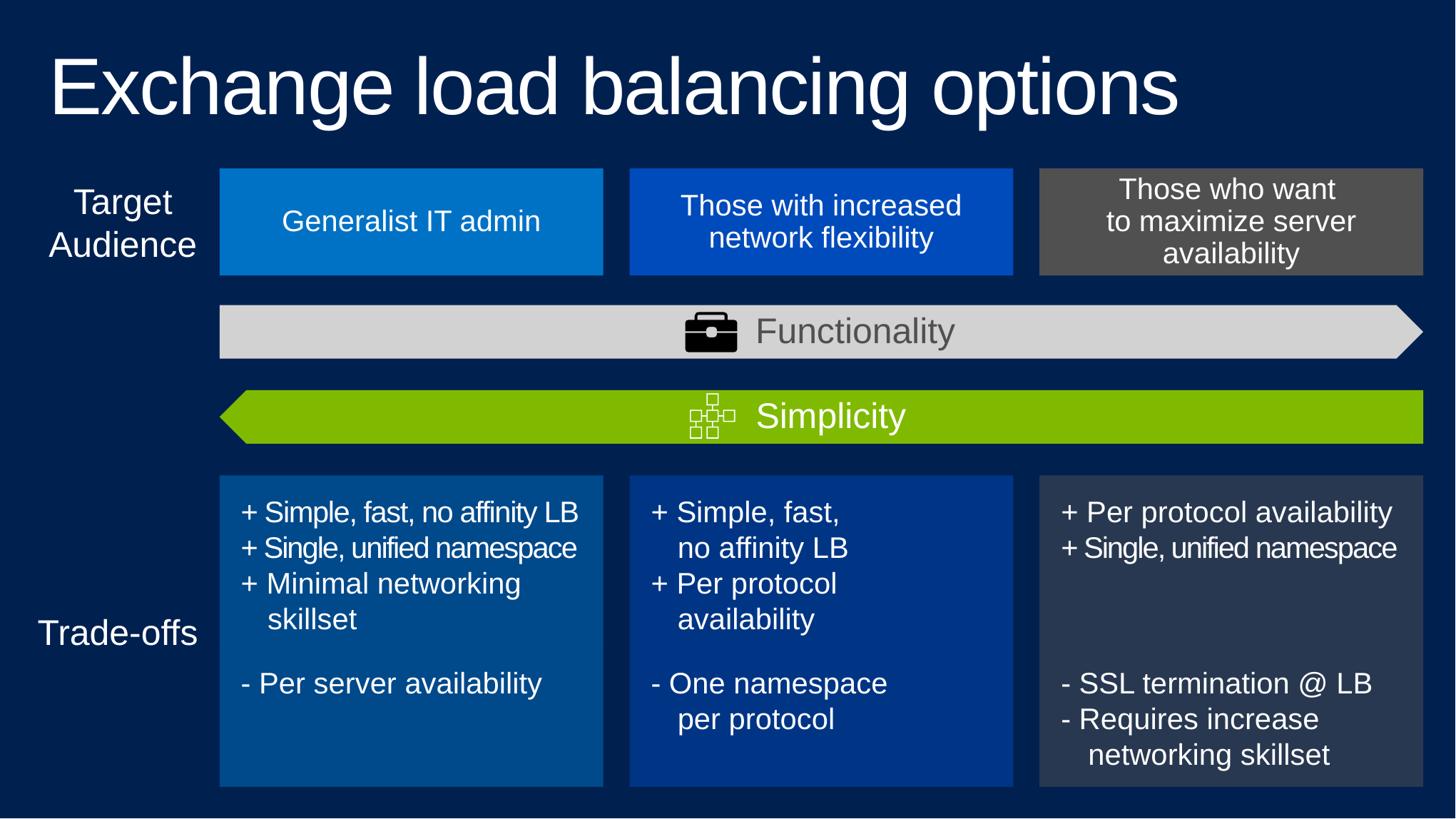

# Exchange load balancing options
Generalist IT admin
Those with increased network flexibility
Those who want
to maximize server availability
Target
Audience
Functionality

Simplicity

+ Simple, fast, no affinity LB
+ Single, unified namespace
+ Minimal networking skillset
- Per server availability
+ Simple, fast,
no affinity LB
+ Per protocol
availability
- One namespace
per protocol
+ Per protocol availability
+ Single, unified namespace
- SSL termination @ LB
- Requires increase    networking skillset
Trade-offs